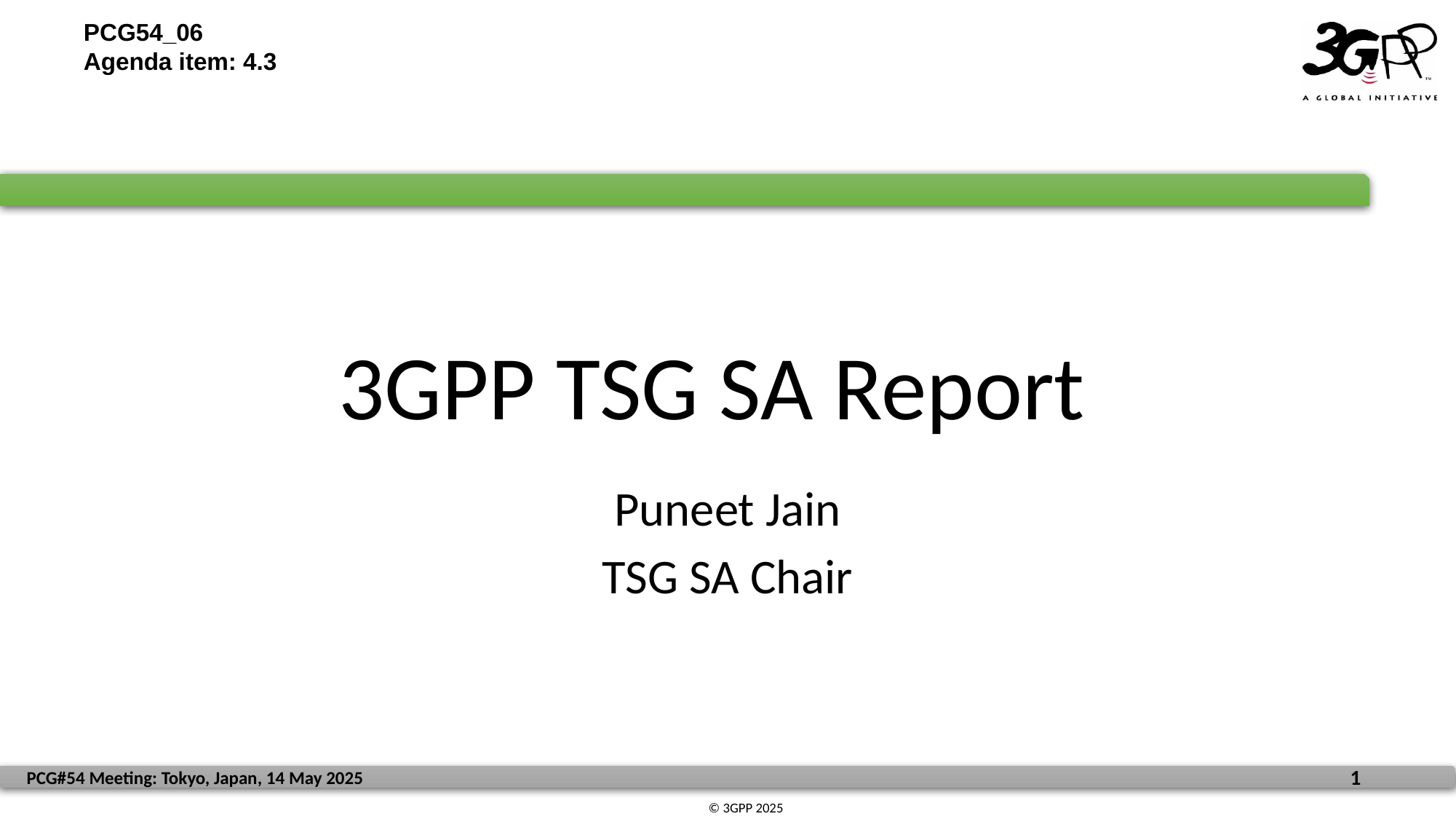

PCG54_06
Agenda item: 4.3
# 3GPP TSG SA Report
Puneet Jain
TSG SA Chair